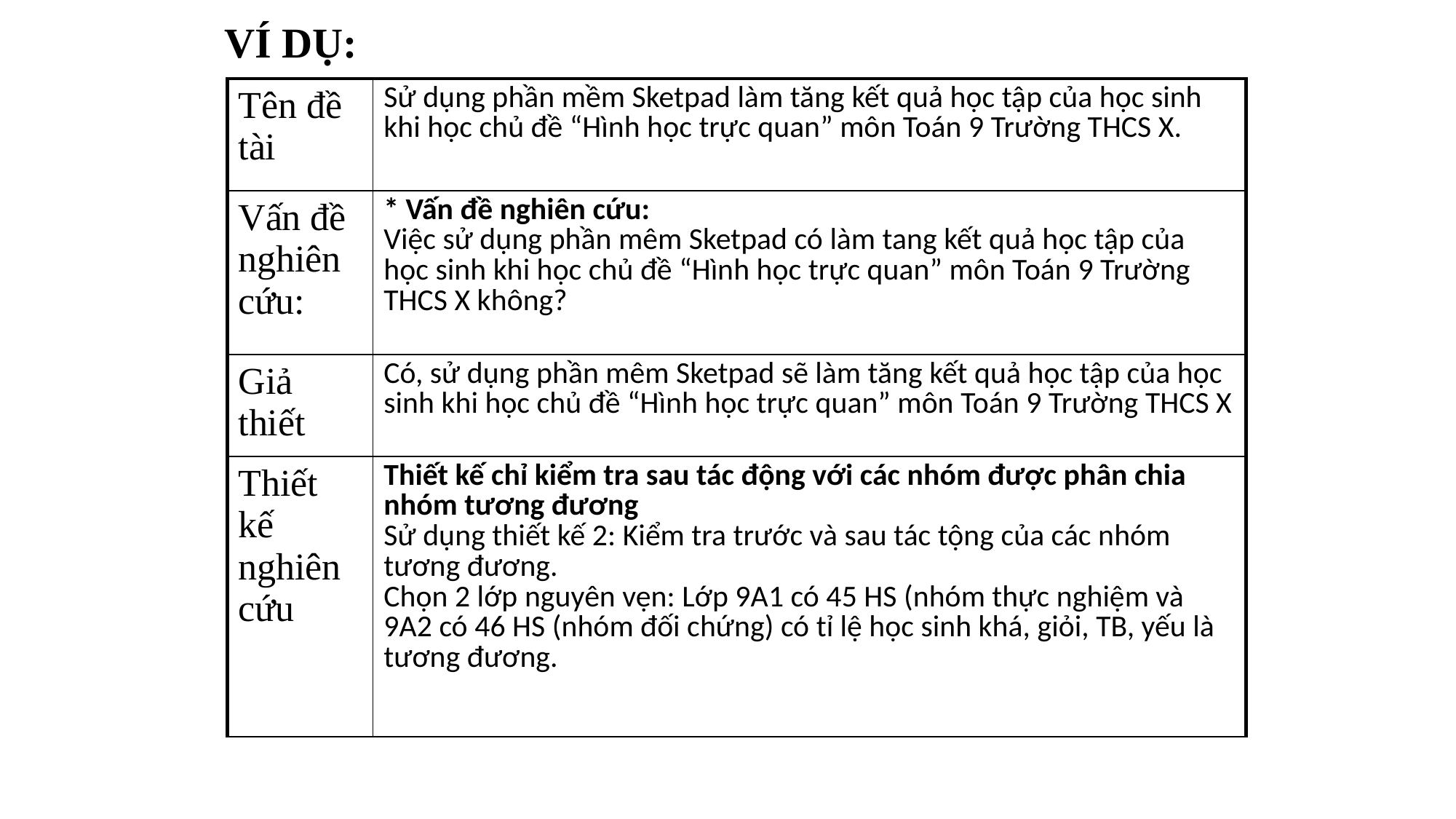

# VÍ DỤ:
| Tên đề tài | Sử dụng phần mềm Sketpad làm tăng kết quả học tập của học sinh khi học chủ đề “Hình học trực quan” môn Toán 9 Trường THCS X. |
| --- | --- |
| Vấn đề nghiên cứu: | \* Vấn đề nghiên cứu: Việc sử dụng phần mêm Sketpad có làm tang kết quả học tập của học sinh khi học chủ đề “Hình học trực quan” môn Toán 9 Trường THCS X không? |
| Giả thiết | Có, sử dụng phần mêm Sketpad sẽ làm tăng kết quả học tập của học sinh khi học chủ đề “Hình học trực quan” môn Toán 9 Trường THCS X |
| Thiết kế nghiên cứu | Thiết kế chỉ kiểm tra sau tác động với các nhóm được phân chia nhóm tương đương Sử dụng thiết kế 2: Kiểm tra trước và sau tác tộng của các nhóm tương đương. Chọn 2 lớp nguyên vẹn: Lớp 9A1 có 45 HS (nhóm thực nghiệm và 9A2 có 46 HS (nhóm đối chứng) có tỉ lệ học sinh khá, giỏi, TB, yếu là tương đương. |